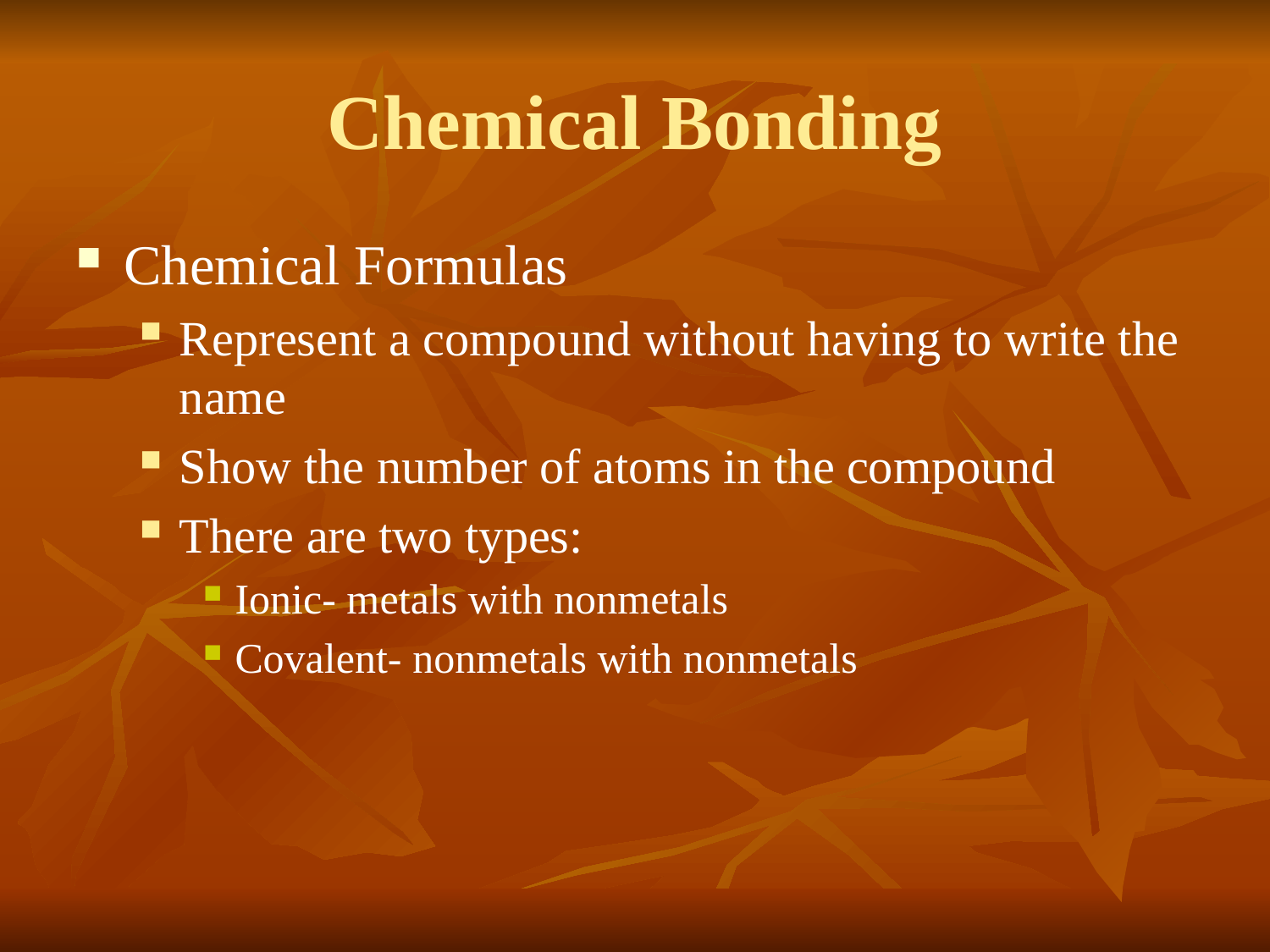

# Chemical Bonding
Chemical Formulas
Represent a compound without having to write the name
Show the number of atoms in the compound
There are two types:
Ionic- metals with nonmetals
Covalent- nonmetals with nonmetals